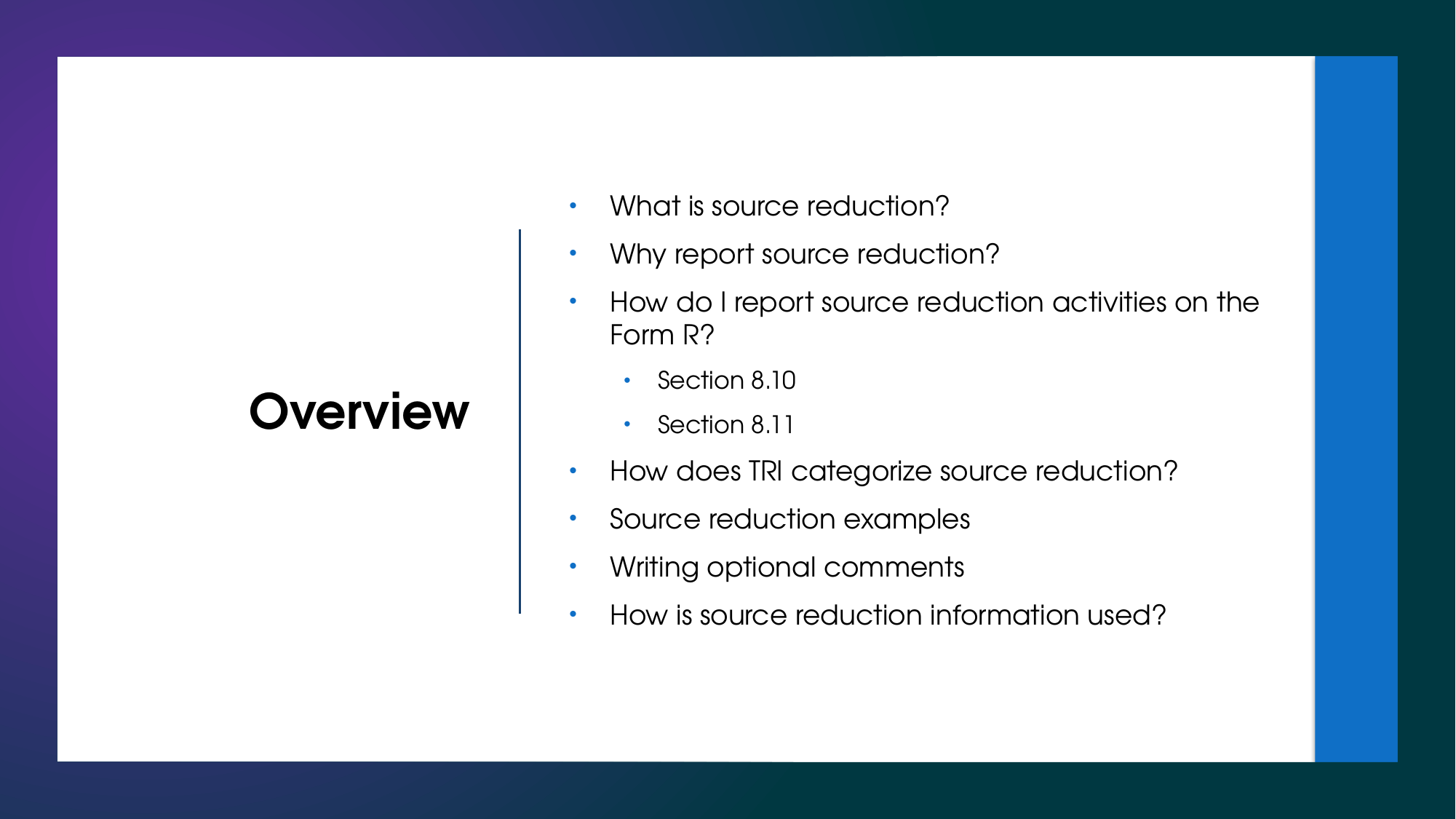

2

What is source reduction?
Why report source reduction?
How do I report source reduction activities on the Form R?
Section 8.10
Section 8.11
How does TRI categorize source reduction?
Source reduction examples
Writing optional comments
How is source reduction information used?
# Overview